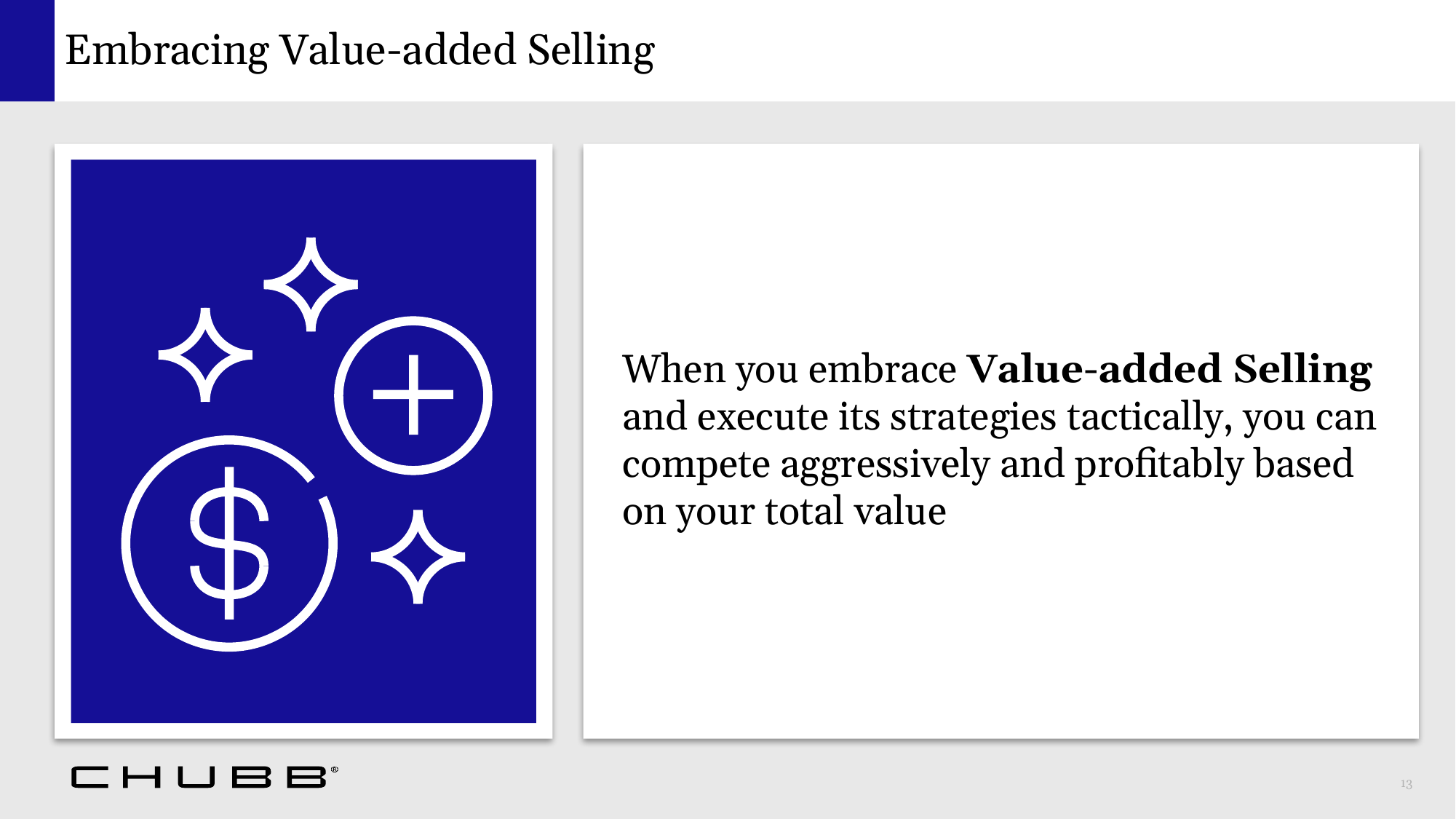

# Embracing Value-added Selling

When you embrace Value-added Selling and execute its strategies tactically, you can compete aggressively and profitably based on your total value

13